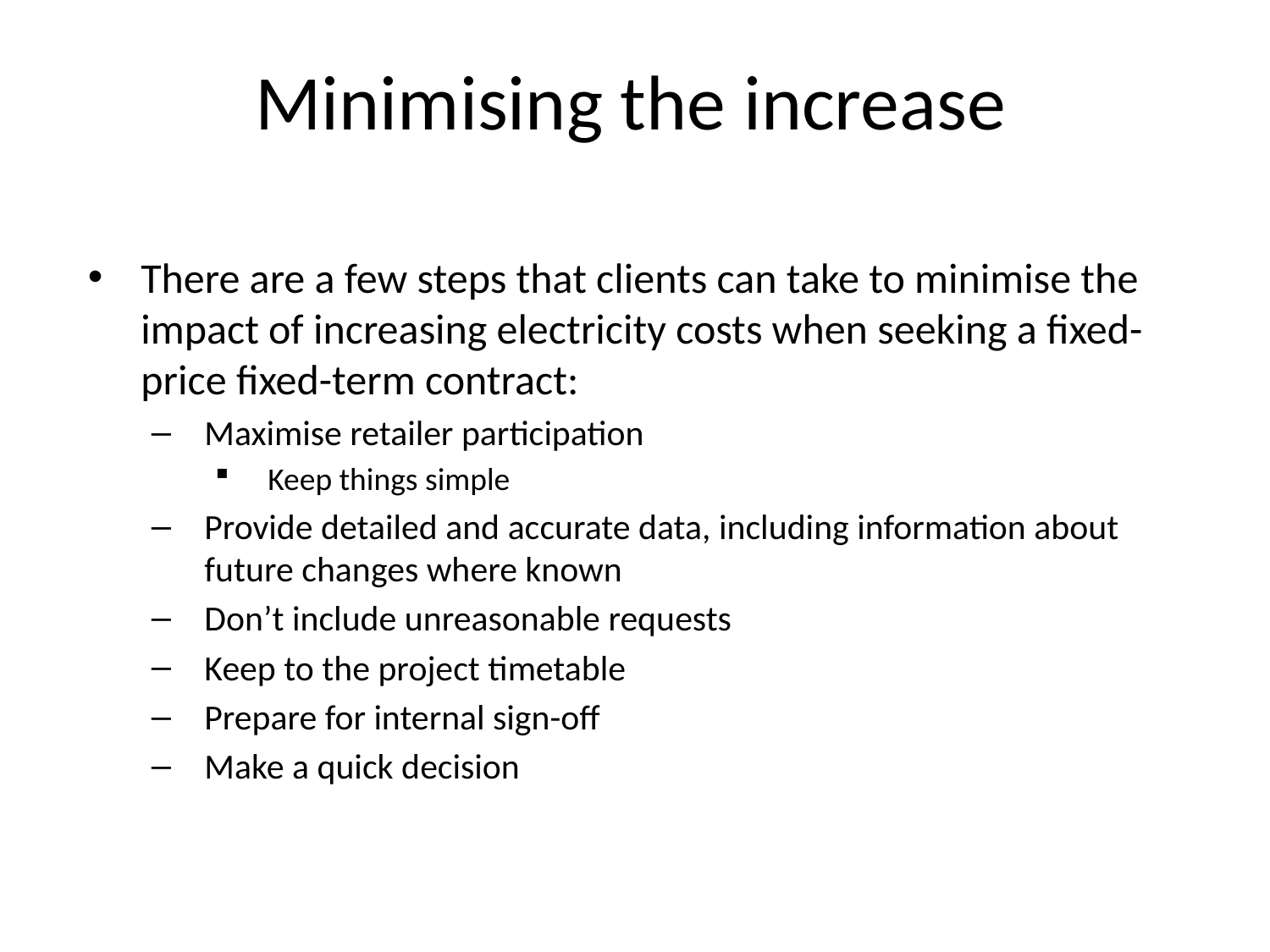

# Minimising the increase
There are a few steps that clients can take to minimise the impact of increasing electricity costs when seeking a fixed-price fixed-term contract:
Maximise retailer participation
Keep things simple
Provide detailed and accurate data, including information about future changes where known
Don’t include unreasonable requests
Keep to the project timetable
Prepare for internal sign-off
Make a quick decision